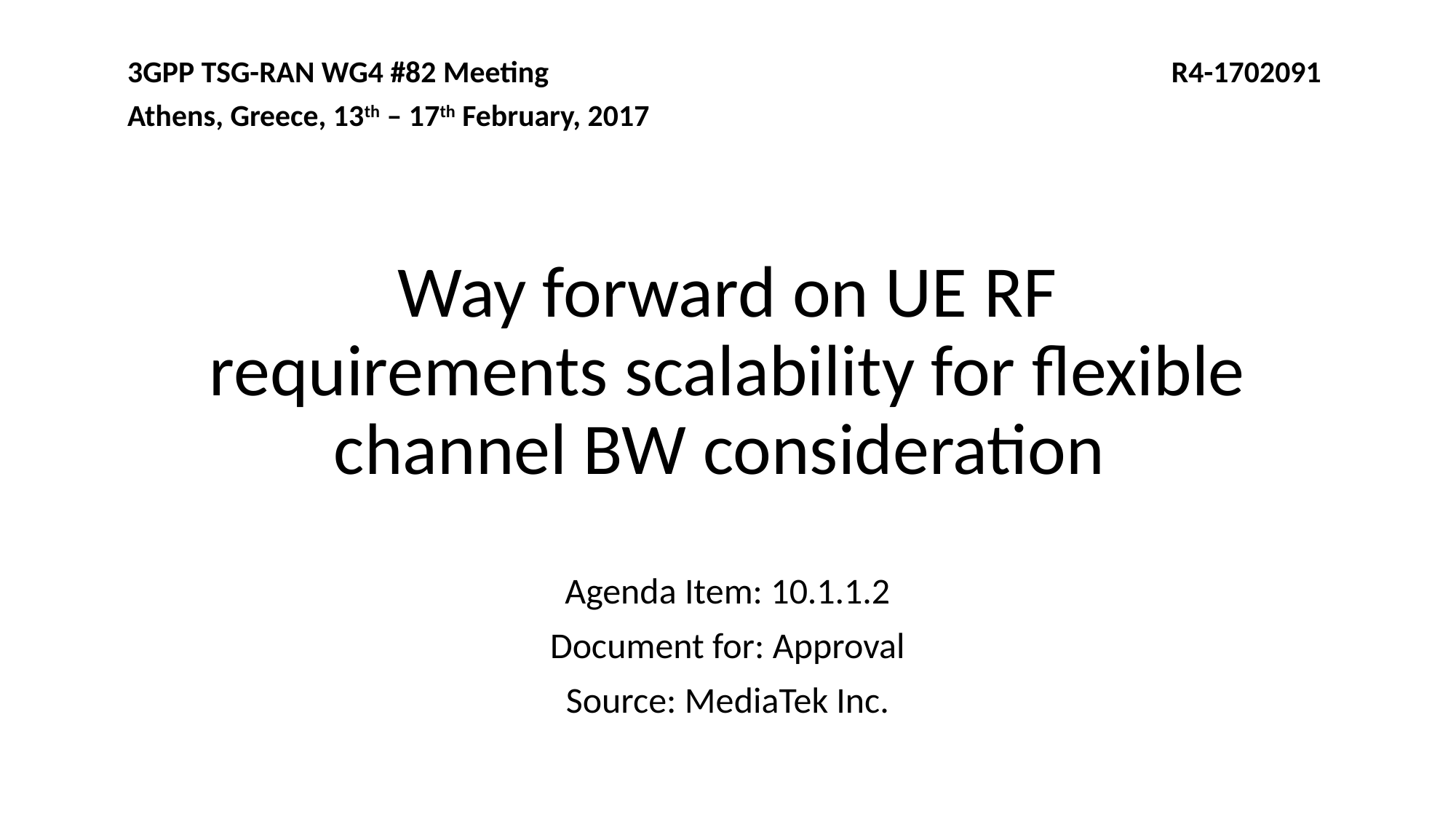

3GPP TSG-RAN WG4 #82 Meeting		                                                                   R4-1702091
Athens, Greece, 13th – 17th February, 2017
# Way forward on UE RF requirements scalability for flexible channel BW consideration
Agenda Item: 10.1.1.2
Document for: Approval
Source: MediaTek Inc.